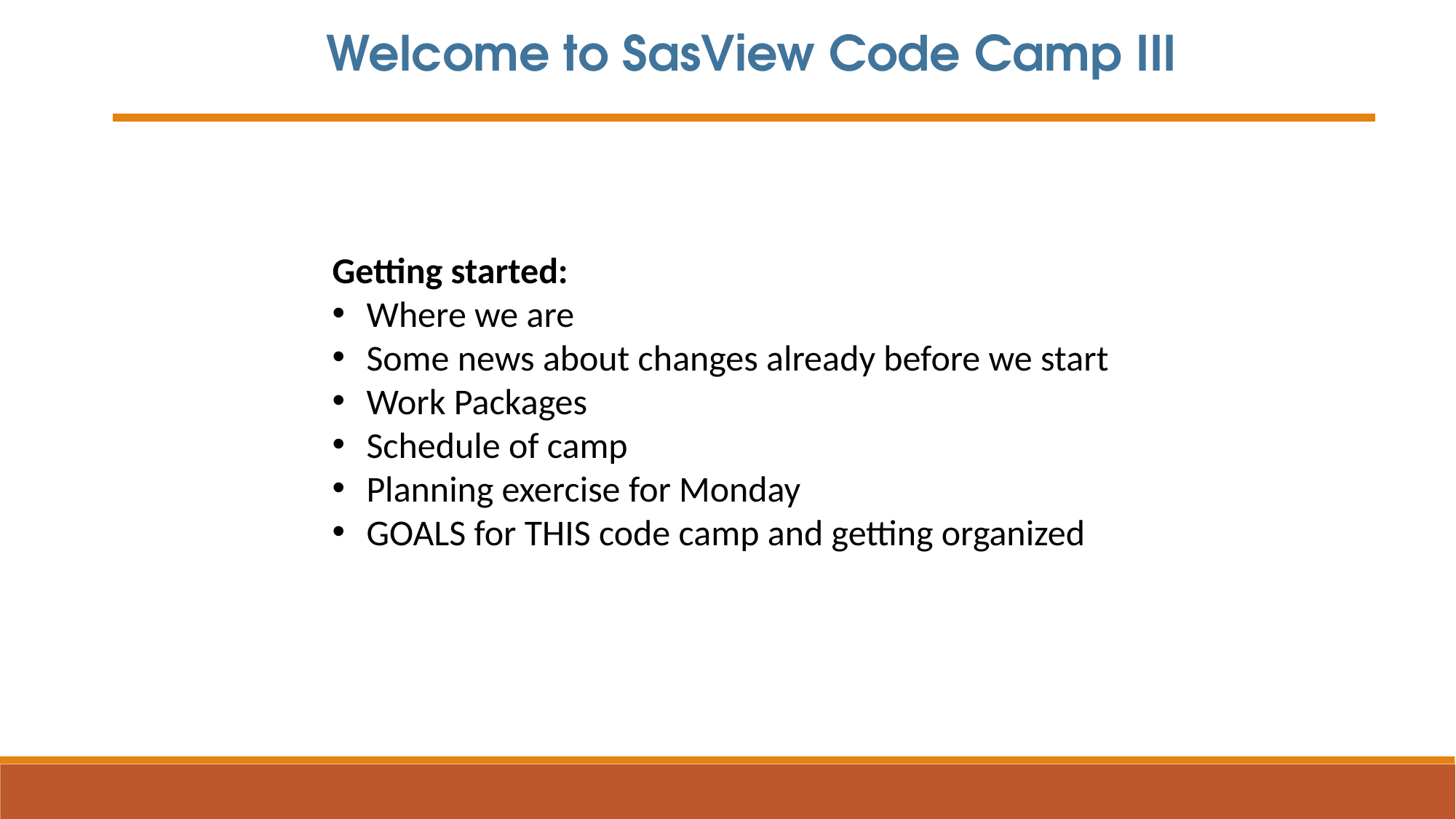

Welcome to SasView Code Camp III
Getting started:
Where we are
Some news about changes already before we start
Work Packages
Schedule of camp
Planning exercise for Monday
GOALS for THIS code camp and getting organized